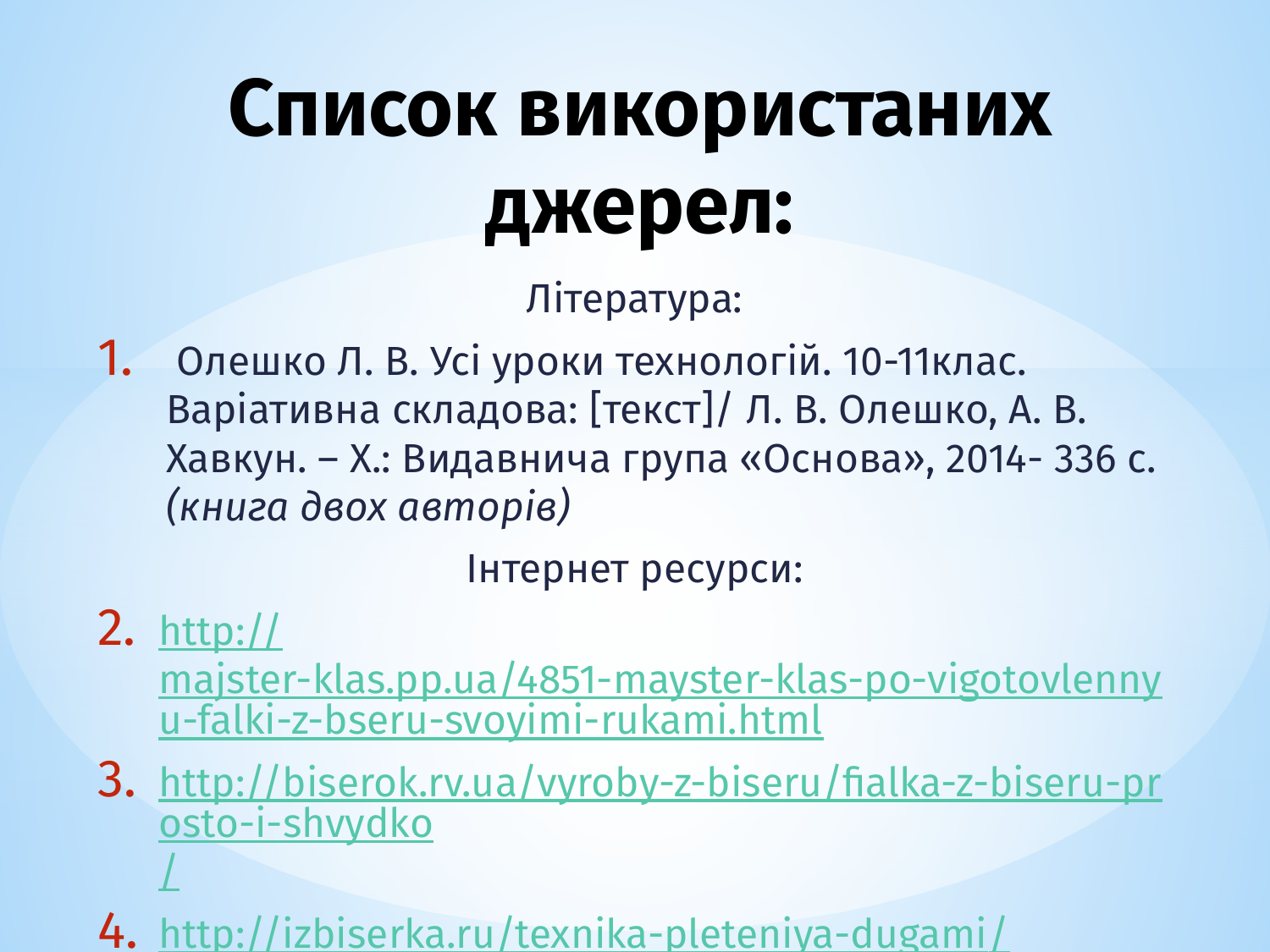

# Список використаних джерел:
Література:
 Олешко Л. В. Усі уроки технологій. 10-11клас. Варіативна складова: [текст]/ Л. В. Олешко, А. В. Хавкун. – Х.: Видавнича група «Основа», 2014- 336 с. (книга двох авторів)
Інтернет ресурси:
http://majster-klas.pp.ua/4851-mayster-klas-po-vigotovlennyu-falki-z-bseru-svoyimi-rukami.html
http://biserok.rv.ua/vyroby-z-biseru/fialka-z-biseru-prosto-i-shvydko/
http://izbiserka.ru/texnika-pleteniya-dugami/